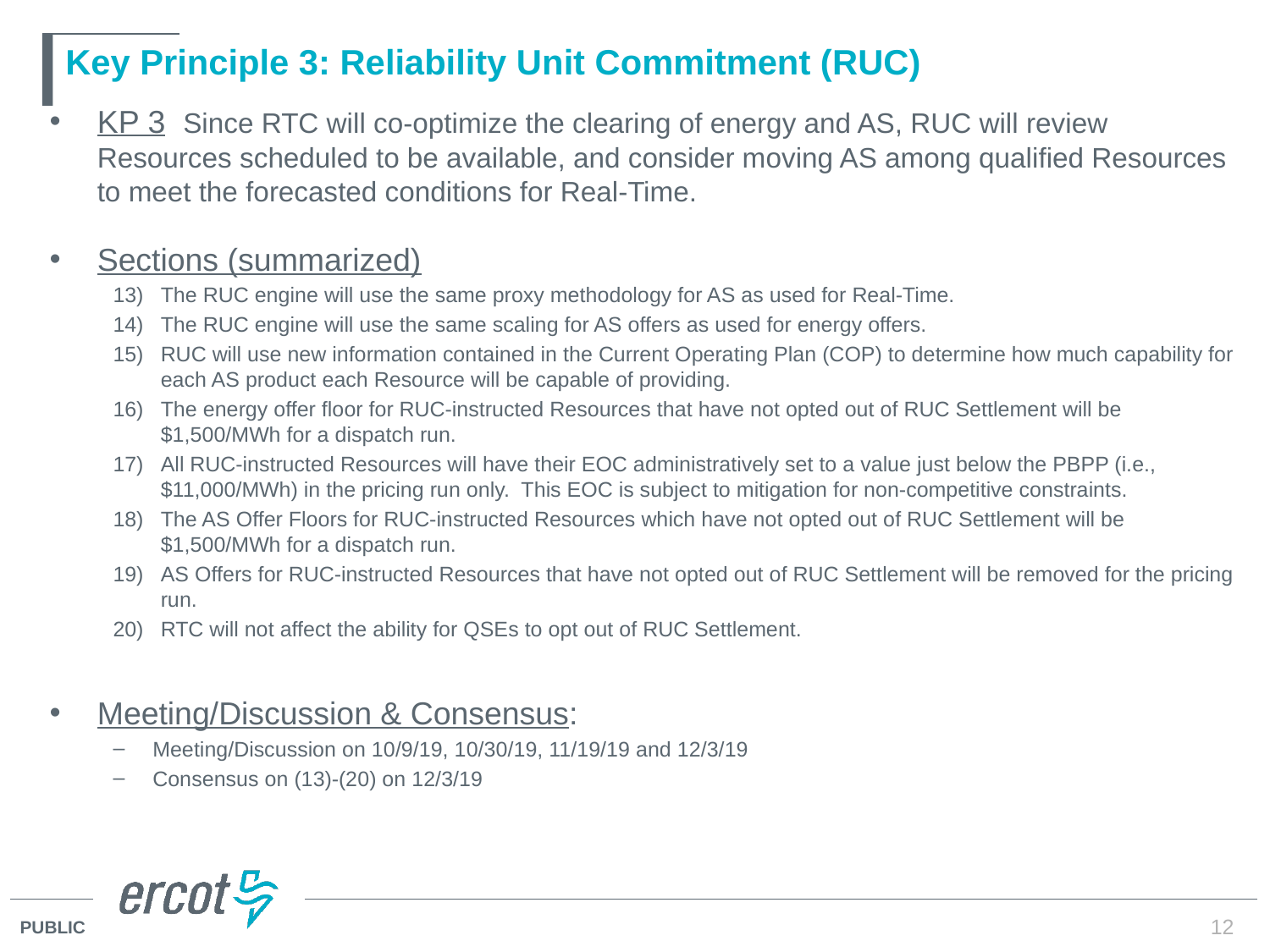

# Key Principle 3: Reliability Unit Commitment (RUC)
KP 3  Since RTC will co-optimize the clearing of energy and AS, RUC will review Resources scheduled to be available, and consider moving AS among qualified Resources to meet the forecasted conditions for Real-Time.

Sections (summarized)
The RUC engine will use the same proxy methodology for AS as used for Real-Time.
The RUC engine will use the same scaling for AS offers as used for energy offers.
RUC will use new information contained in the Current Operating Plan (COP) to determine how much capability for each AS product each Resource will be capable of providing.
The energy offer floor for RUC-instructed Resources that have not opted out of RUC Settlement will be $1,500/MWh for a dispatch run.
All RUC-instructed Resources will have their EOC administratively set to a value just below the PBPP (i.e., $11,000/MWh) in the pricing run only.  This EOC is subject to mitigation for non-competitive constraints.
The AS Offer Floors for RUC-instructed Resources which have not opted out of RUC Settlement will be $1,500/MWh for a dispatch run.
AS Offers for RUC-instructed Resources that have not opted out of RUC Settlement will be removed for the pricing run.
RTC will not affect the ability for QSEs to opt out of RUC Settlement.

Meeting/Discussion & Consensus:
Meeting/Discussion on 10/9/19, 10/30/19, 11/19/19 and 12/3/19
Consensus on (13)-(20) on 12/3/19
12